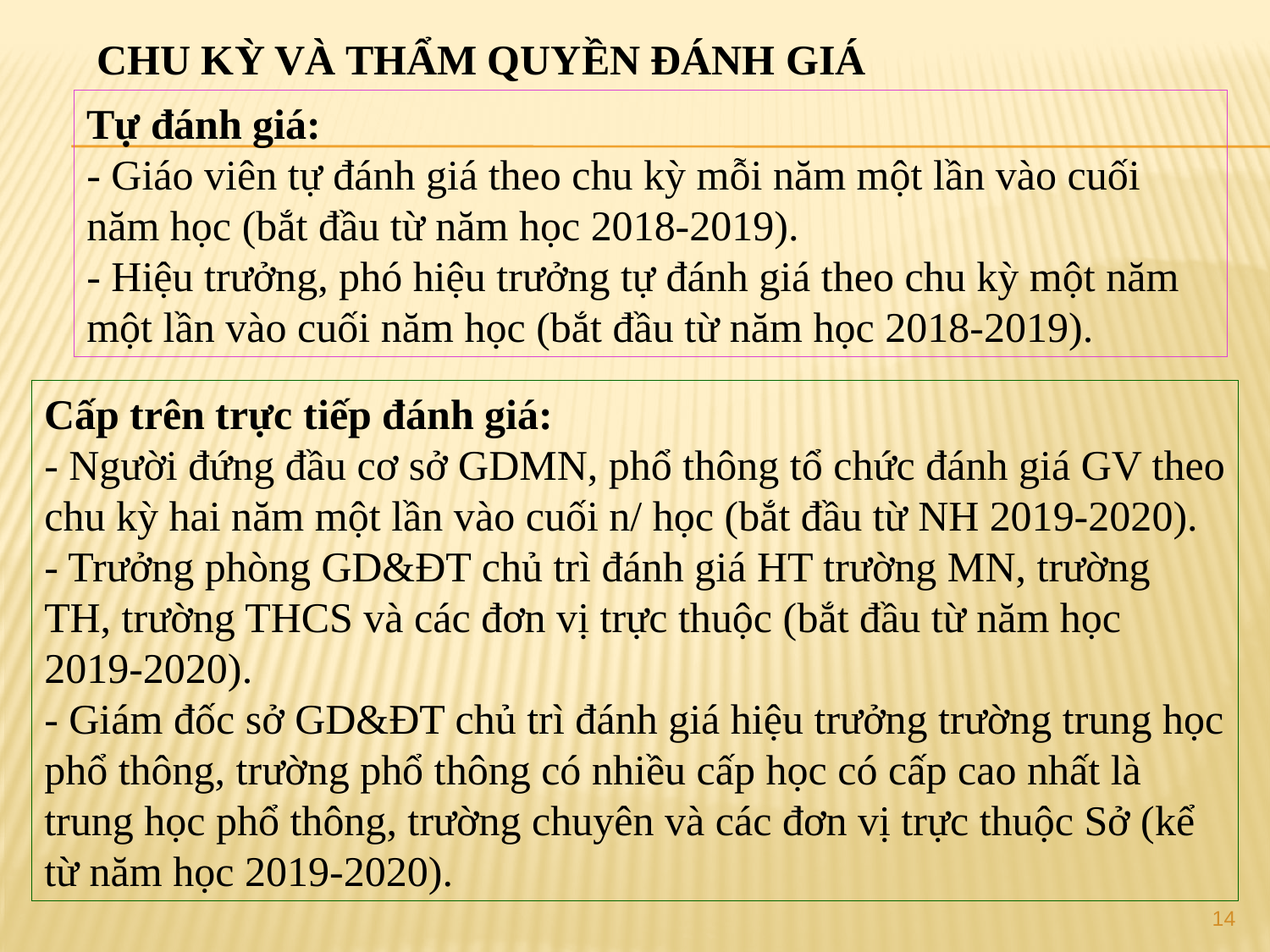

CHU KỲ VÀ THẨM QUYỀN ĐÁNH GIÁ
Tự đánh giá:
- Giáo viên tự đánh giá theo chu kỳ mỗi năm một lần vào cuối năm học (bắt đầu từ năm học 2018-2019).
- Hiệu trưởng, phó hiệu trưởng tự đánh giá theo chu kỳ một năm một lần vào cuối năm học (bắt đầu từ năm học 2018-2019).
Cấp trên trực tiếp đánh giá:
- Người đứng đầu cơ sở GDMN, phổ thông tổ chức đánh giá GV theo chu kỳ hai năm một lần vào cuối n/ học (bắt đầu từ NH 2019-2020).
- Trưởng phòng GD&ĐT chủ trì đánh giá HT trường MN, trường TH, trường THCS và các đơn vị trực thuộc (bắt đầu từ năm học 2019-2020).
- Giám đốc sở GD&ĐT chủ trì đánh giá hiệu trưởng trường trung học phổ thông, trường phổ thông có nhiều cấp học có cấp cao nhất là trung học phổ thông, trường chuyên và các đơn vị trực thuộc Sở (kể từ năm học 2019-2020).
14